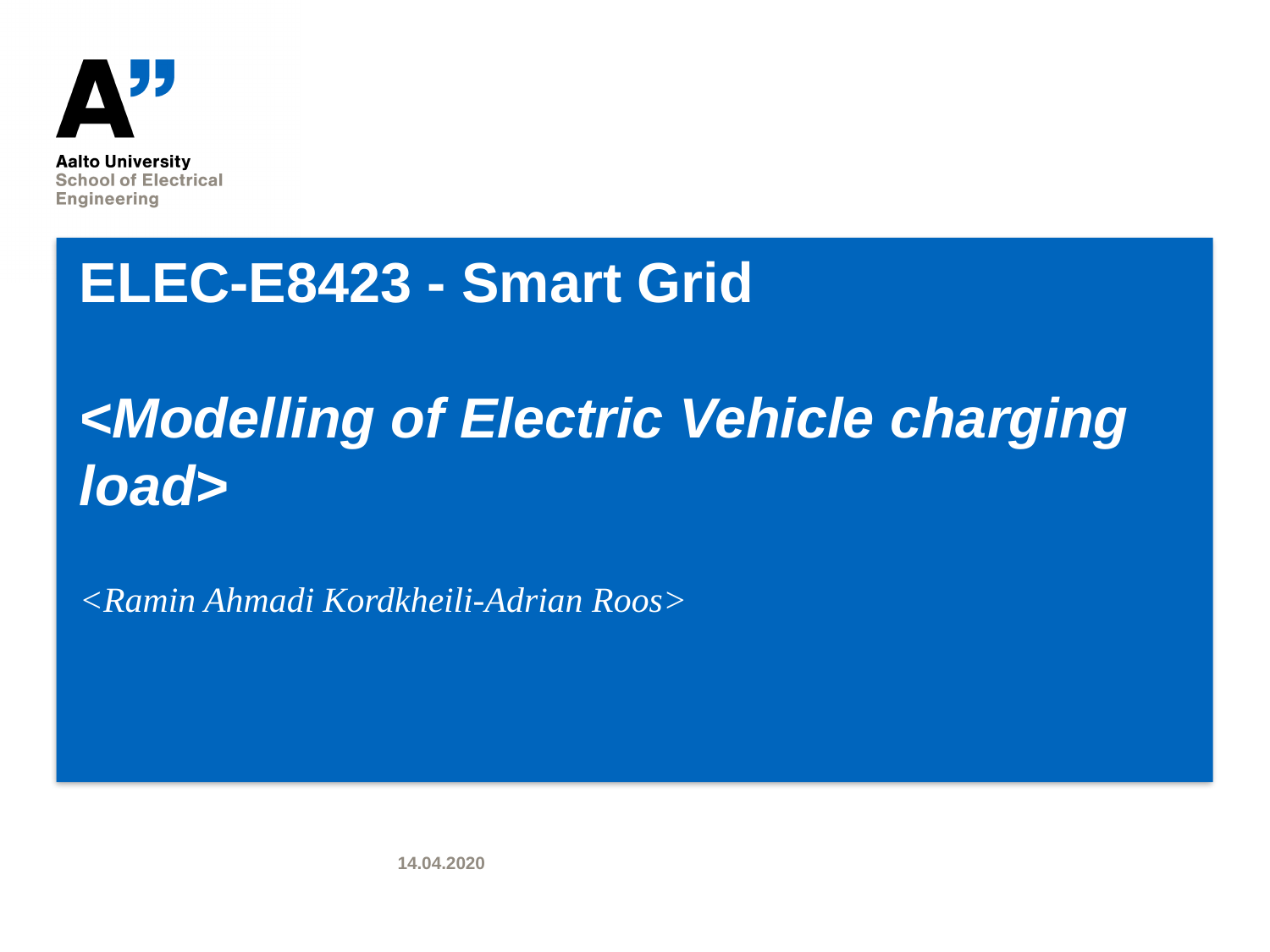

# ELEC-E8423 - Smart Grid <Modelling of Electric Vehicle charging load>
<Ramin Ahmadi Kordkheili-Adrian Roos>

14.04.2020